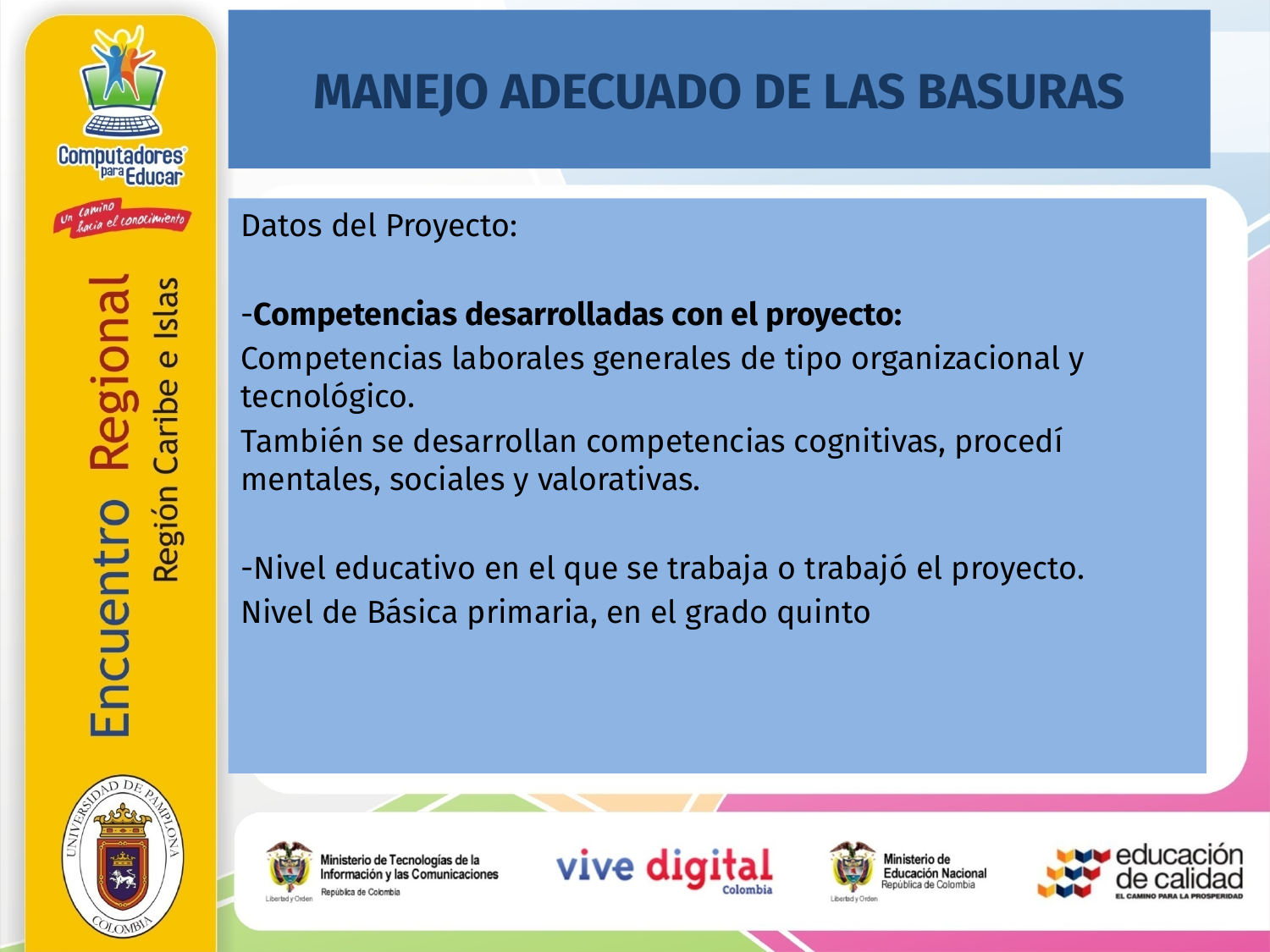

# MANEJO ADECUADO DE LAS BASURAS
Datos del Proyecto:

-Competencias desarrolladas con el proyecto:
Competencias laborales generales de tipo organizacional y tecnológico.
También se desarrollan competencias cognitivas, procedí mentales, sociales y valorativas.

-Nivel educativo en el que se trabaja o trabajó el proyecto.
Nivel de Básica primaria, en el grado quinto